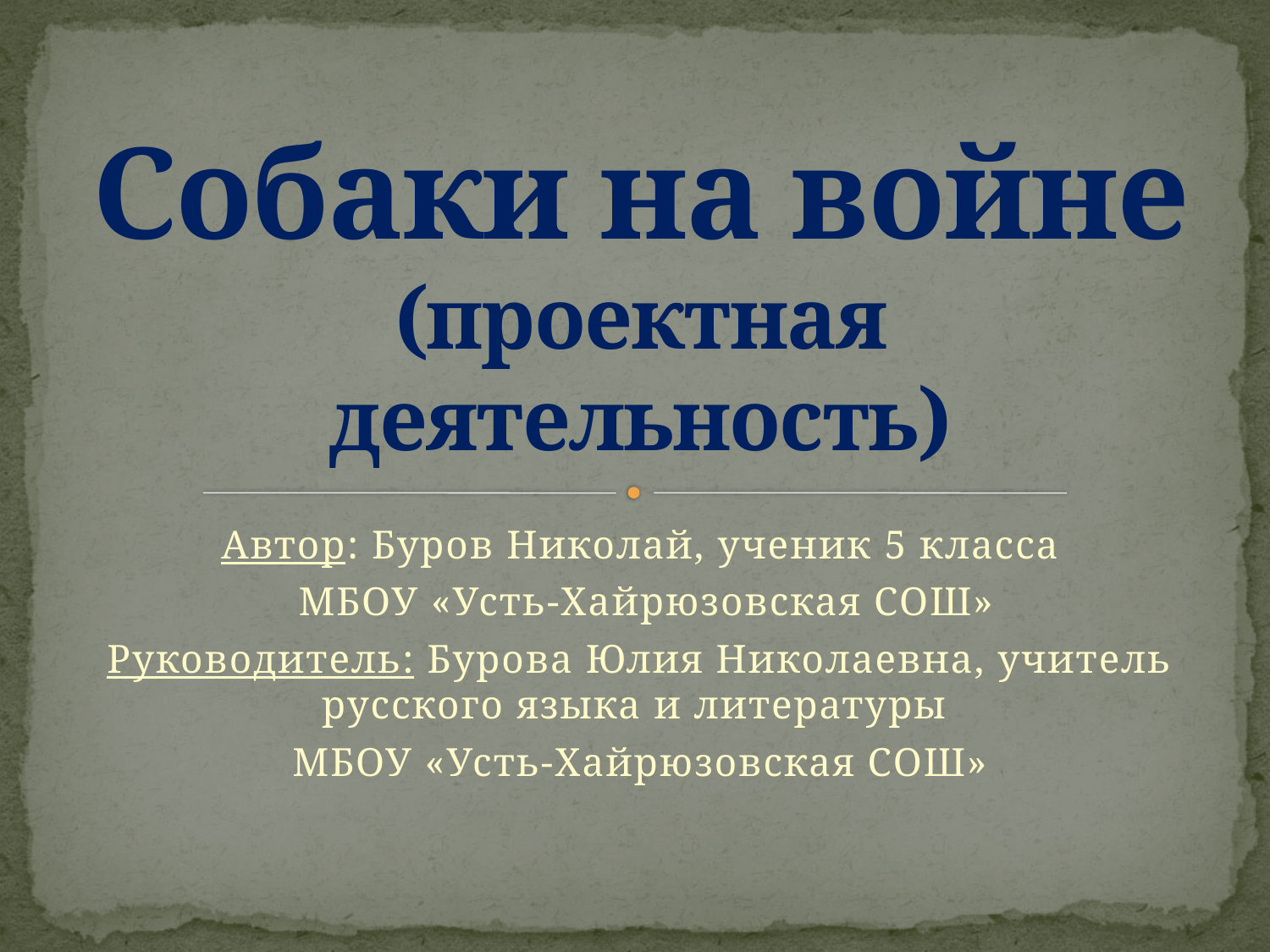

# Собаки на войне (проектная деятельность)
Автор: Буров Николай, ученик 5 класса
 МБОУ «Усть-Хайрюзовская СОШ»
Руководитель: Бурова Юлия Николаевна, учитель русского языка и литературы
МБОУ «Усть-Хайрюзовская СОШ»